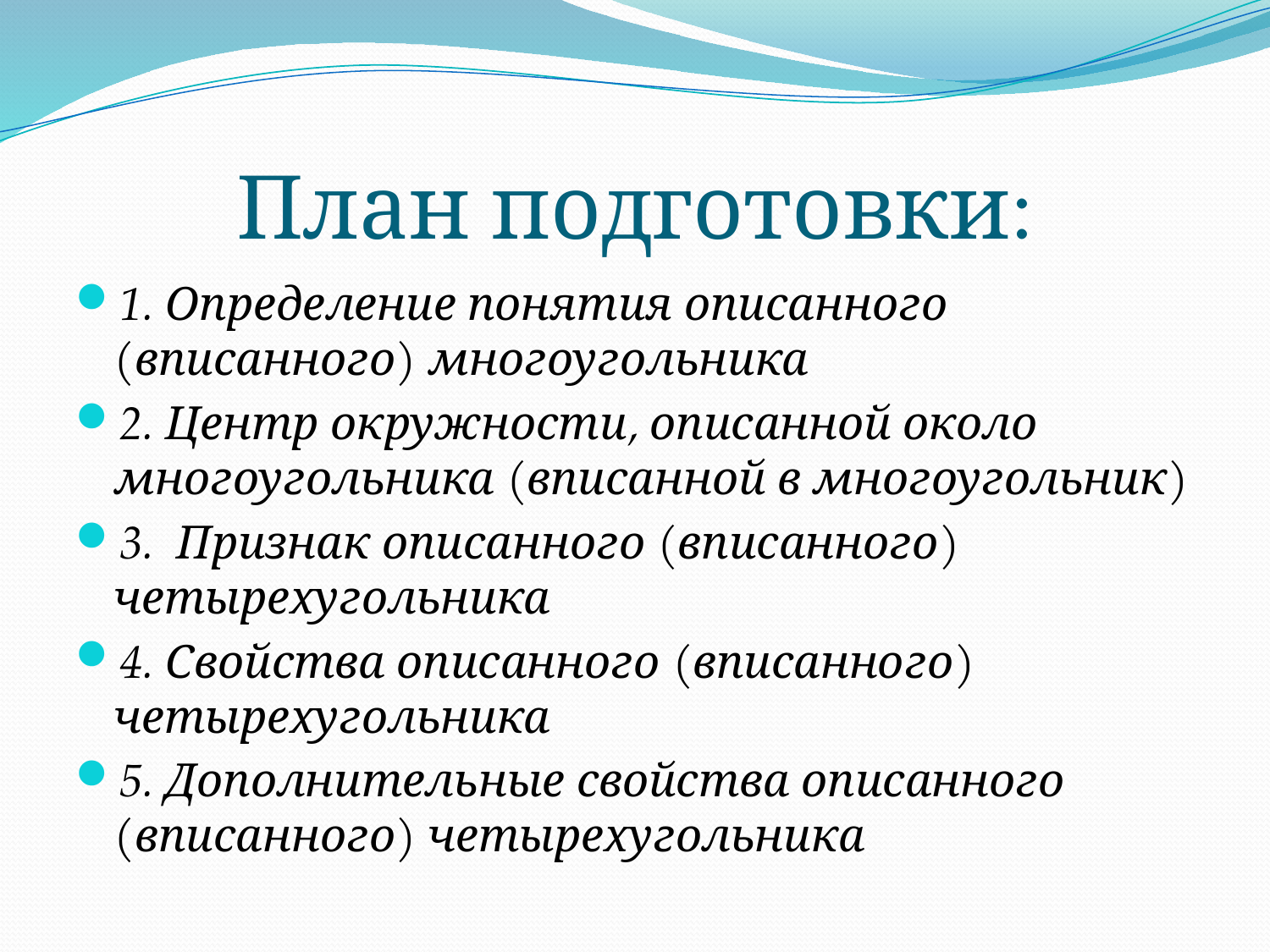

# План подготовки:
1. Определение понятия описанного (вписанного) многоугольника
2. Центр окружности, описанной около многоугольника (вписанной в многоугольник)
3.  Признак описанного (вписанного) четырехугольника
4. Свойства описанного (вписанного) четырехугольника
5. Дополнительные свойства описанного (вписанного) четырехугольника